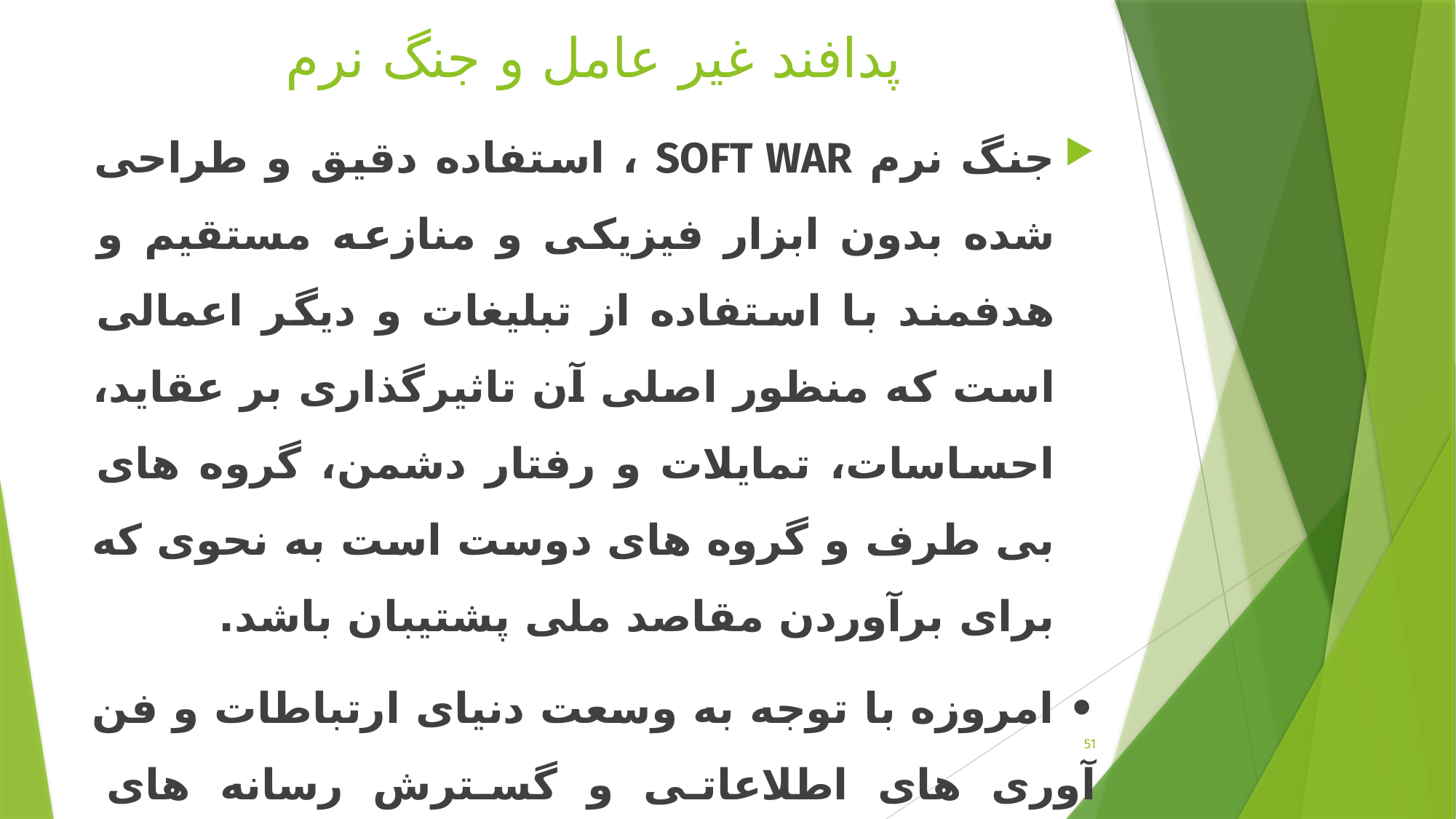

# پدافند غیر عامل و جنگ نرم
جنگ نرم SOFT WAR ، استفاده دقیق و طراحی شده بدون ابزار فیزيکی و منازعه مستقیم و هدفمند با استفاده از تبلیغات و ديگر اعمالی است که منظور اصلی آن تاثیرگذاری بر عقايد، احساسات، تمايلات و رفتار دشمن، گروه های بی طرف و گروه های دوست است به نحوی که برای برآوردن مقاصد ملی پشتیبان باشد.
• امروزه با توجه به وسعت دنیای ارتباطات و فن آوری های اطلاعاتی و گسترش رسانه های اينترنتی و مجازی، تهاجم کشورهای استکباری از حالت نظامی و سخت خارج و به جنگ نرم تغییر ماهیت داده است.
51